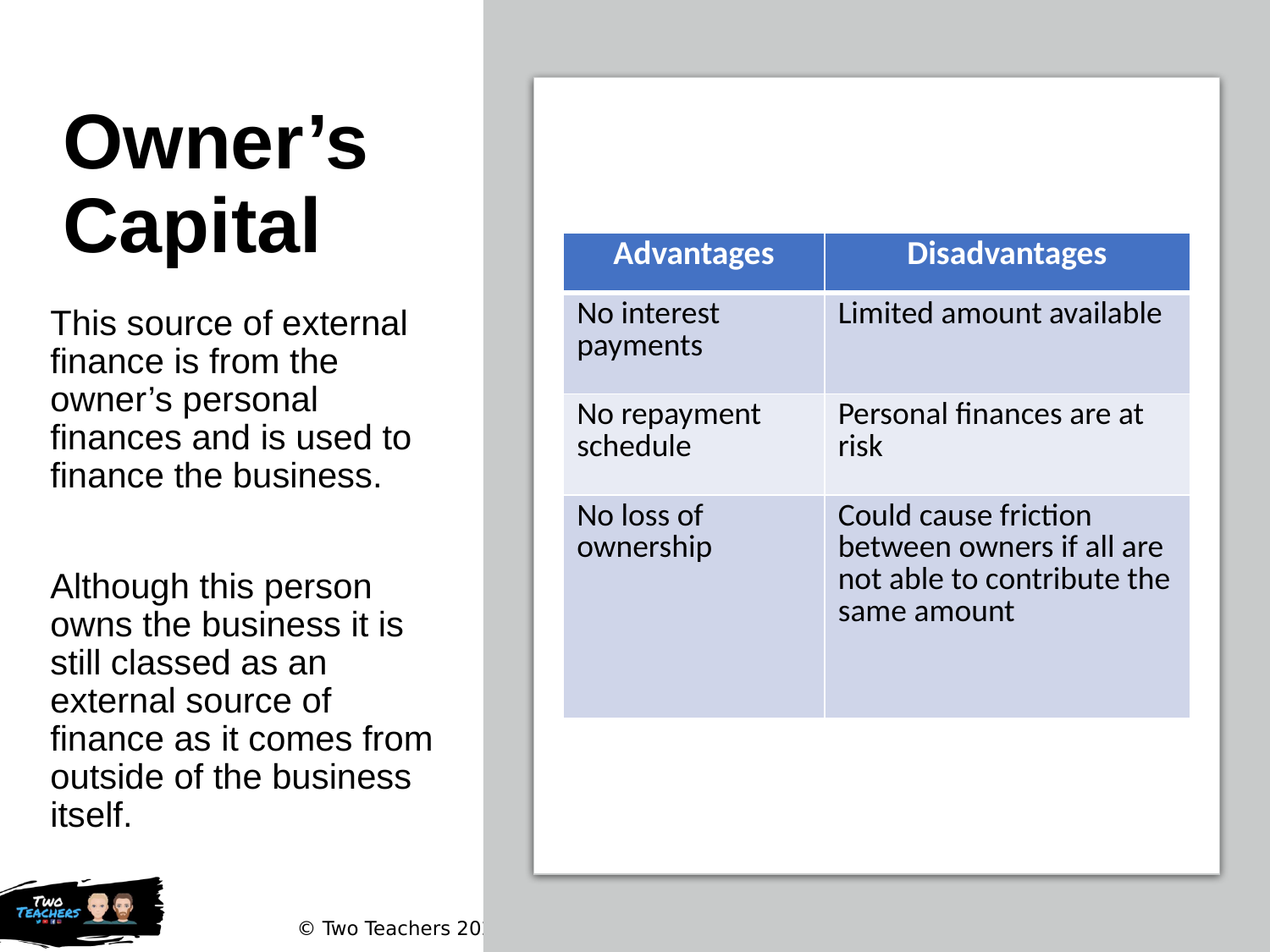

# Owner’s Capital

| Advantages | Disadvantages |
| --- | --- |
| No interest payments | Limited amount available |
| No repayment schedule | Personal finances are at risk |
| No loss of ownership | Could cause friction between owners if all are not able to contribute the same amount |
This source of external finance is from the owner’s personal finances and is used to finance the business.

Although this person owns the business it is still classed as an external source of finance as it comes from outside of the business itself.